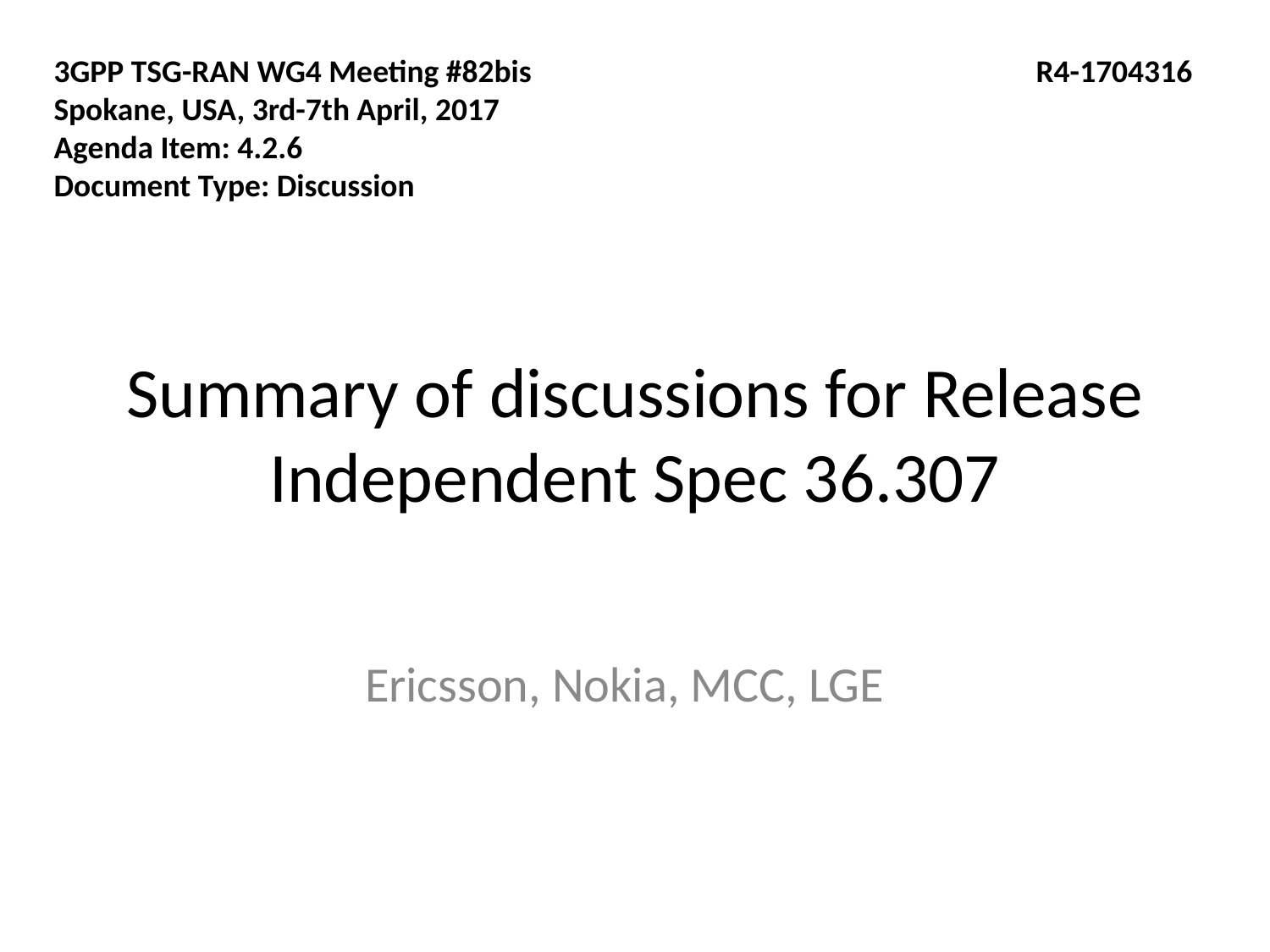

3GPP TSG-RAN WG4 Meeting #82bis				             R4-1704316
Spokane, USA, 3rd-7th April, 2017
Agenda Item: 4.2.6
Document Type: Discussion
# Summary of discussions for Release Independent Spec 36.307
Ericsson, Nokia, MCC, LGE